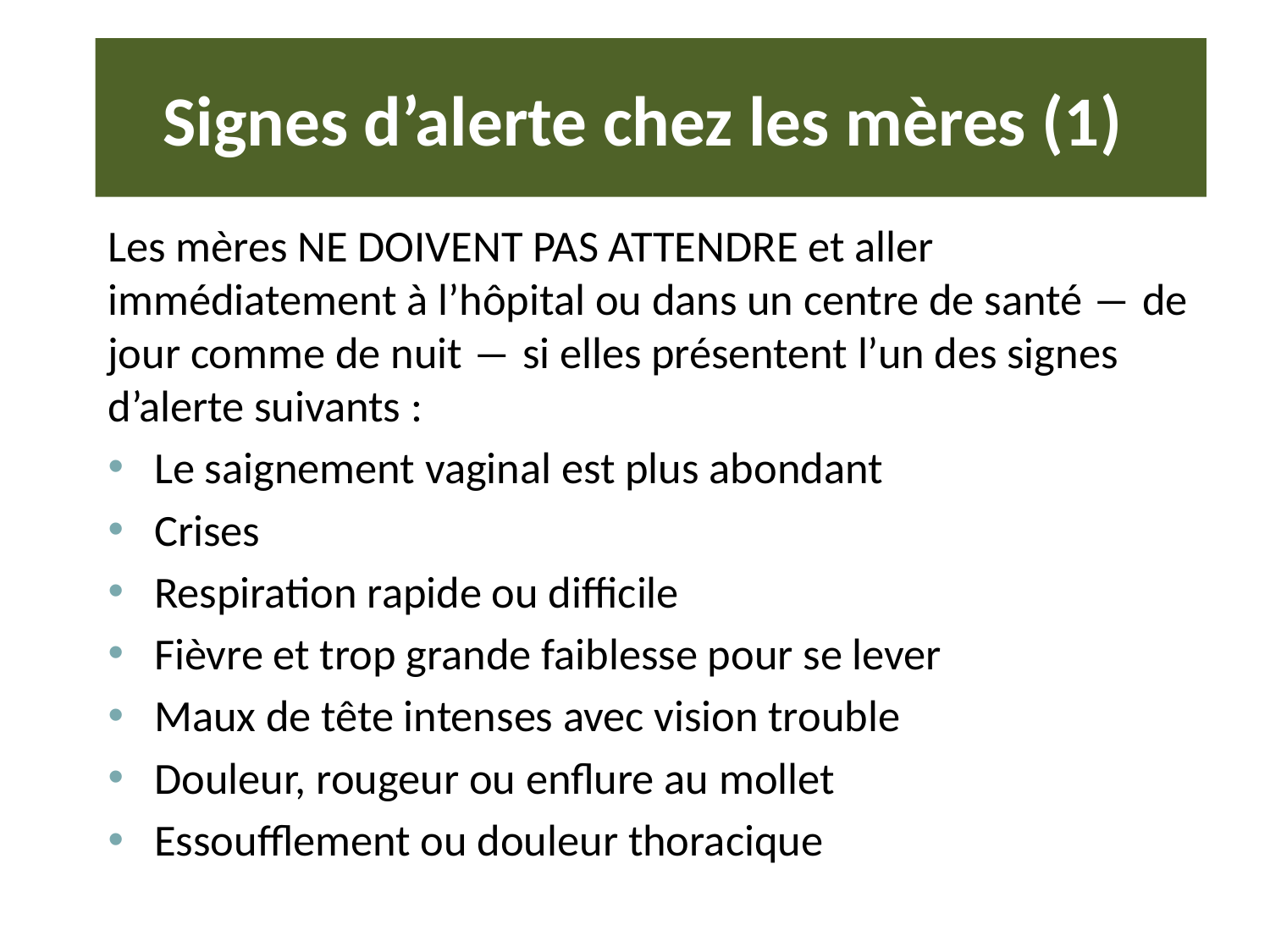

# Signes d’alerte chez les mères (1)
Les mères NE DOIVENT PAS ATTENDRE et aller immédiatement à l’hôpital ou dans un centre de santé ― de jour comme de nuit ― si elles présentent l’un des signes d’alerte suivants :
Le saignement vaginal est plus abondant
Crises
Respiration rapide ou difficile
Fièvre et trop grande faiblesse pour se lever
Maux de tête intenses avec vision trouble
Douleur, rougeur ou enflure au mollet
Essoufflement ou douleur thoracique